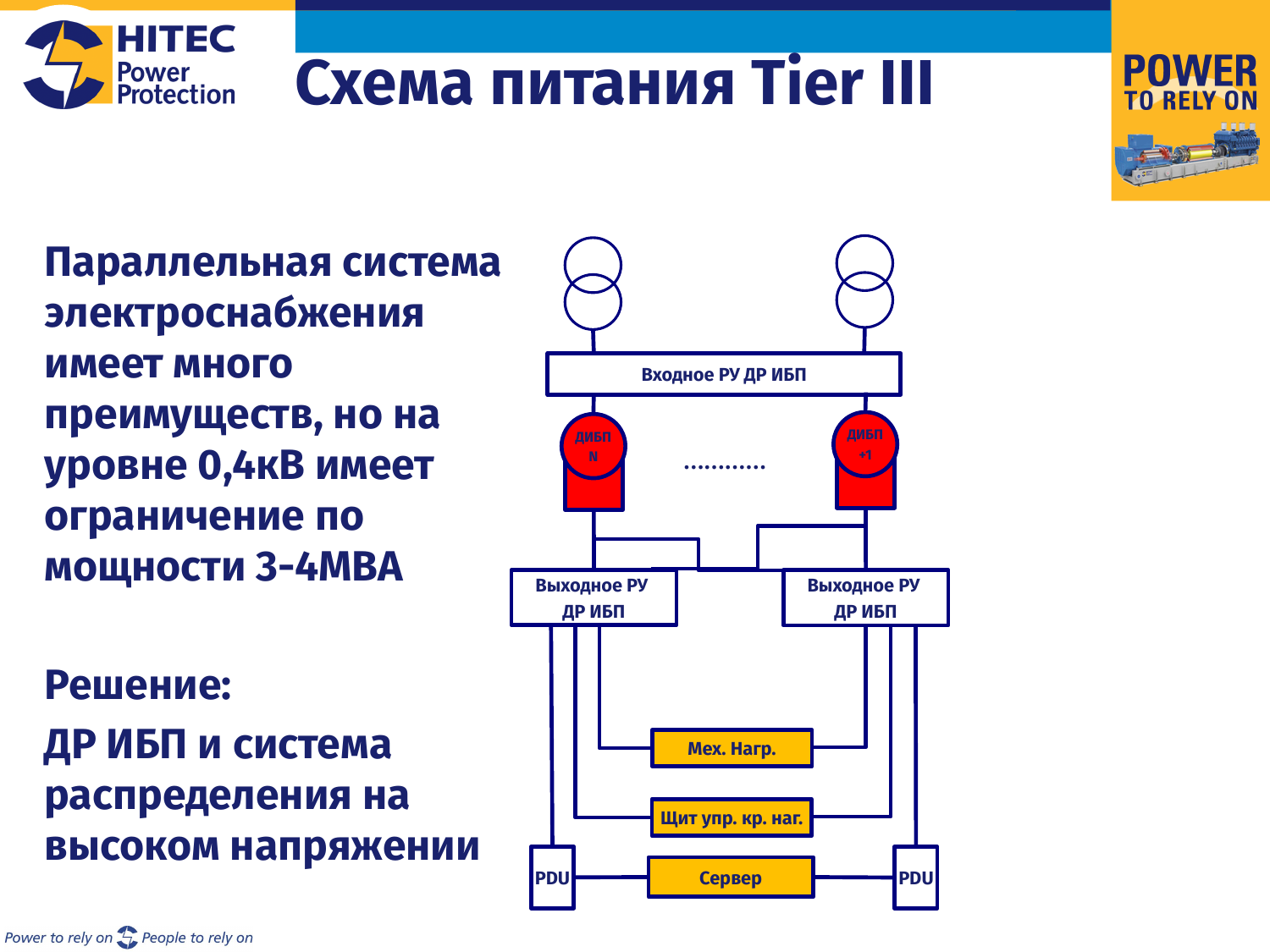

# Схема питания Tier III
Параллельная система электроснабжения имеет много преимуществ, но на уровне 0,4кВ имеет ограничение по мощности 3-4МВА

Решение:
ДР ИБП и система распределения на высоком напряжении

Входное РУ ДР ИБП
ДИБП
+1
ДИБП
N

…………

Выходное РУ
ДР ИБП
Выходное РУ
ДР ИБП
Мех. Нагр.
Щит упр. кр. наг.
PDU
PDU
Сервер